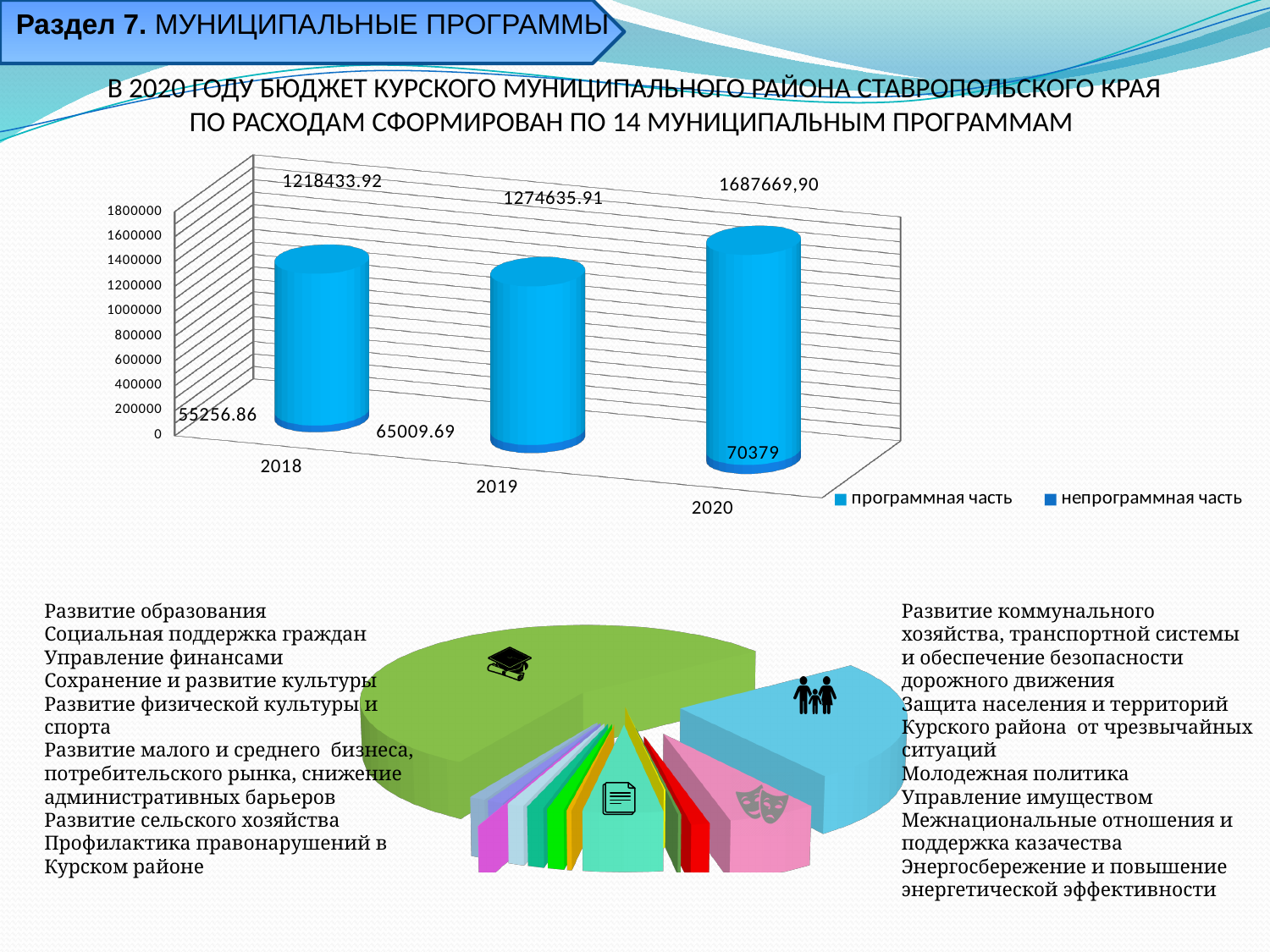

Раздел 7. МУНИЦИПАЛЬНЫЕ ПРОГРАММЫ
В 2020 ГОДУ БЮДЖЕТ КУРСКОГО МУНИЦИПАЛЬНОГО РАЙОНА СТАВРОПОЛЬСКОГО КРАЯ
ПО РАСХОДАМ СФОРМИРОВАН ПО 14 МУНИЦИПАЛЬНЫМ ПРОГРАММАМ

[unsupported chart]

[unsupported chart]

Развитие образования
Социальная поддержка граждан
Управление финансами
Сохранение и развитие культуры
Развитие физической культуры и спорта
Развитие малого и среднего  бизнеса, потребительского рынка, снижение административных барьеров
Развитие сельского хозяйства
Профилактика правонарушений в Курском районе

Развитие коммунального хозяйства, транспортной системы и обеспечение безопасности дорожного движения
Защита населения и территорий Курского района  от чрезвычайных ситуаций
Молодежная политика
Управление имуществом
Межнациональные отношения и поддержка казачества
Энергосбережение и повышение энергетической эффективности